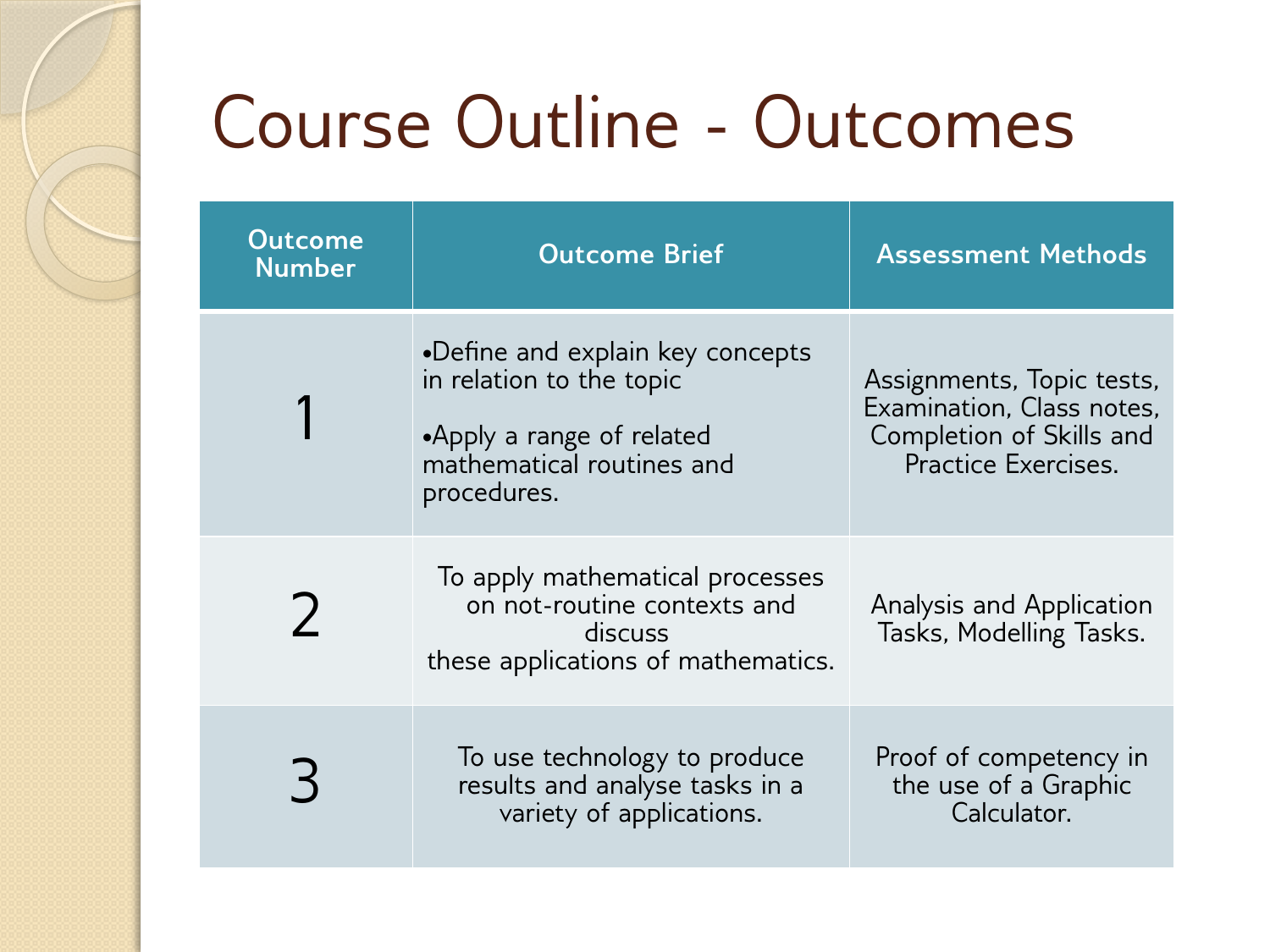

# Course Outline - Outcomes
| Outcome Number | Outcome Brief | Assessment Methods |
| --- | --- | --- |
| 1 | Define and explain key concepts in relation to the topic Apply a range of related mathematical routines and procedures. | Assignments, Topic tests, Examination, Class notes, Completion of Skills and Practice Exercises. |
| 2 | To apply mathematical processes on not-routine contexts and discuss these applications of mathematics. | Analysis and Application Tasks, Modelling Tasks. |
| 3 | To use technology to produce results and analyse tasks in a variety of applications. | Proof of competency in the use of a Graphic Calculator. |